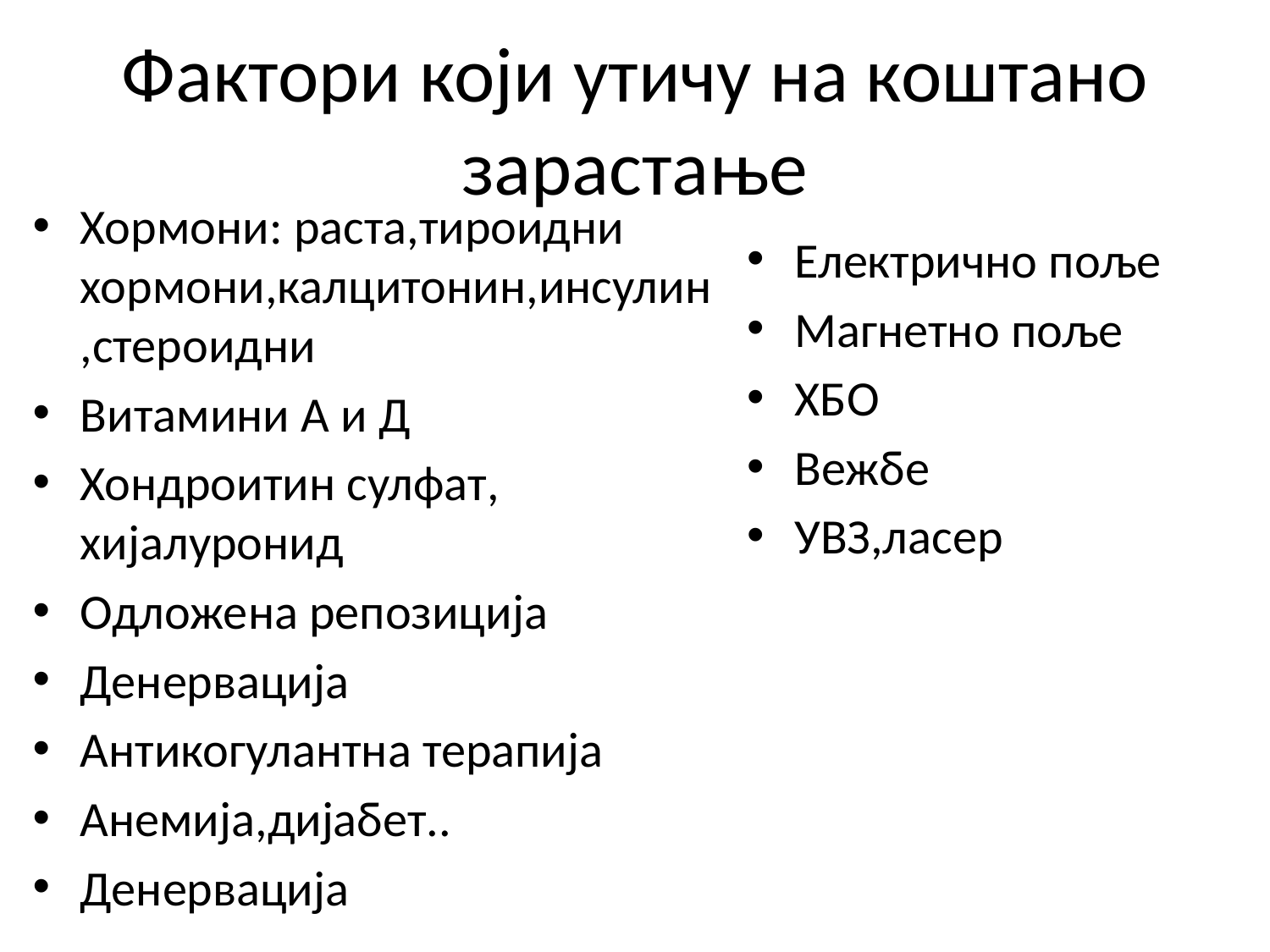

# Фактори који утичу на коштано зарастање
Хормони: раста,тироидни хормони,калцитонин,инсулин,стероидни
Витамини А и Д
Хондроитин сулфат, хијалуронид
Одложена репозиција
Денервација
Антикогулантна терапија
Анемија,дијабет..
Денервација
Електрично поље
Магнетно поље
ХБО
Вежбе
УВЗ,ласер